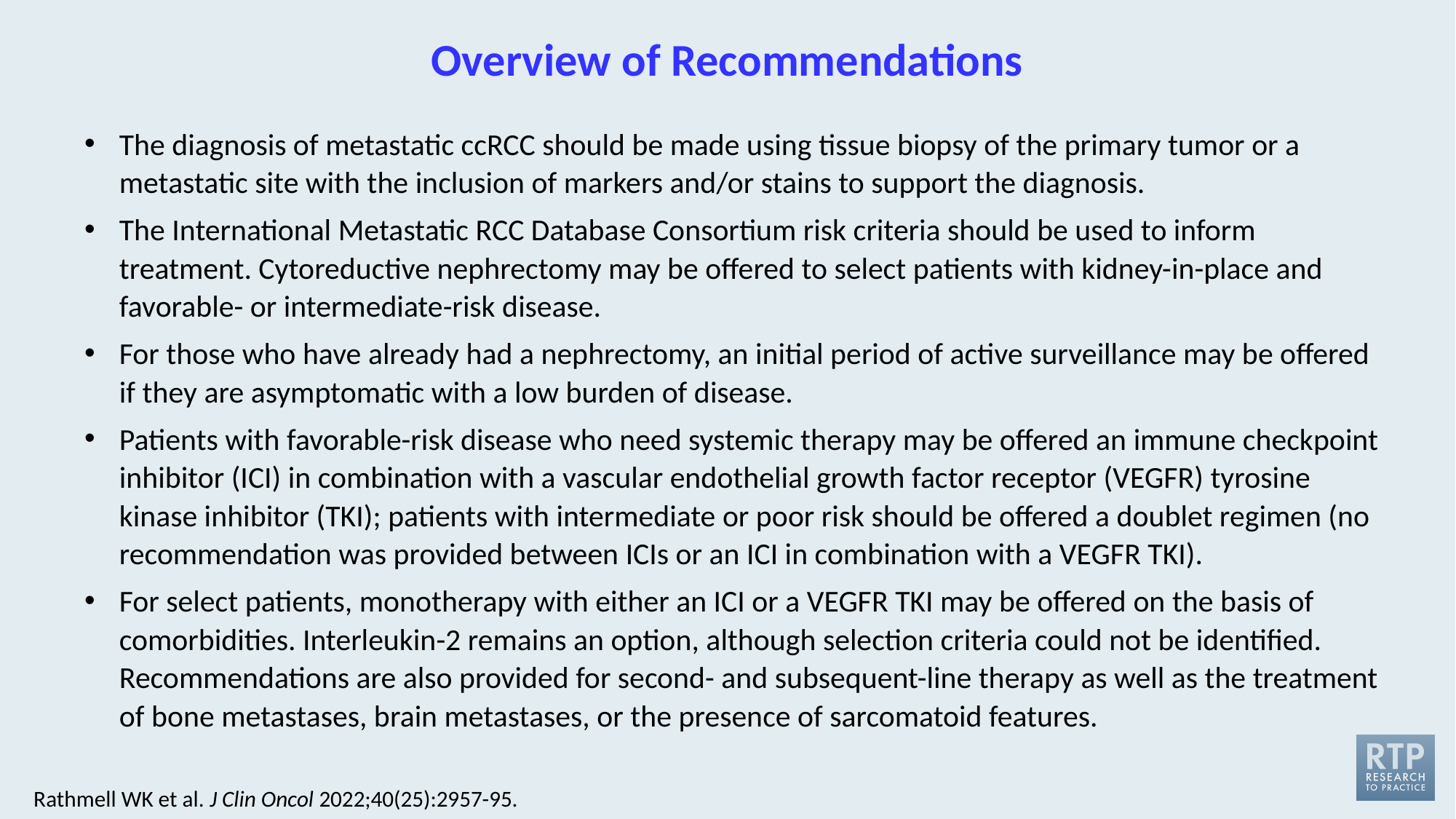

# Overview of Recommendations
The diagnosis of metastatic ccRCC should be made using tissue biopsy of the primary tumor or a metastatic site with the inclusion of markers and/or stains to support the diagnosis.
The International Metastatic RCC Database Consortium risk criteria should be used to inform treatment. Cytoreductive nephrectomy may be offered to select patients with kidney-in-place and favorable- or intermediate-risk disease.
For those who have already had a nephrectomy, an initial period of active surveillance may be offered if they are asymptomatic with a low burden of disease.
Patients with favorable-risk disease who need systemic therapy may be offered an immune checkpoint inhibitor (ICI) in combination with a vascular endothelial growth factor receptor (VEGFR) tyrosine kinase inhibitor (TKI); patients with intermediate or poor risk should be offered a doublet regimen (no recommendation was provided between ICIs or an ICI in combination with a VEGFR TKI).
For select patients, monotherapy with either an ICI or a VEGFR TKI may be offered on the basis of comorbidities. Interleukin-2 remains an option, although selection criteria could not be identified. Recommendations are also provided for second- and subsequent-line therapy as well as the treatment of bone metastases, brain metastases, or the presence of sarcomatoid features.
Rathmell WK et al. J Clin Oncol 2022;40(25):2957-95.